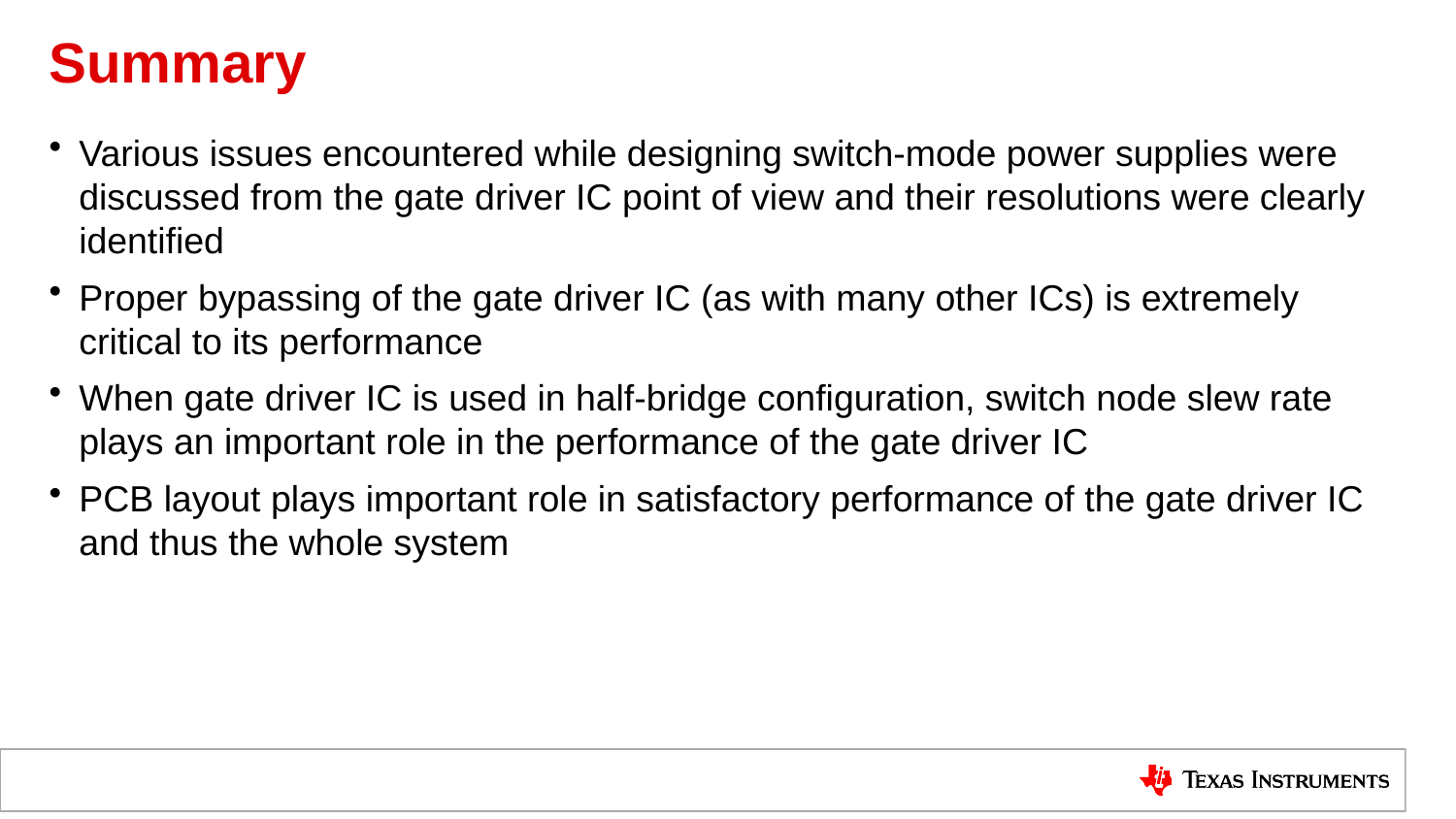

Summary
Various issues encountered while designing switch-mode power supplies were discussed from the gate driver IC point of view and their resolutions were clearly identified
Proper bypassing of the gate driver IC (as with many other ICs) is extremely critical to its performance
When gate driver IC is used in half-bridge configuration, switch node slew rate plays an important role in the performance of the gate driver IC
PCB layout plays important role in satisfactory performance of the gate driver IC and thus the whole system